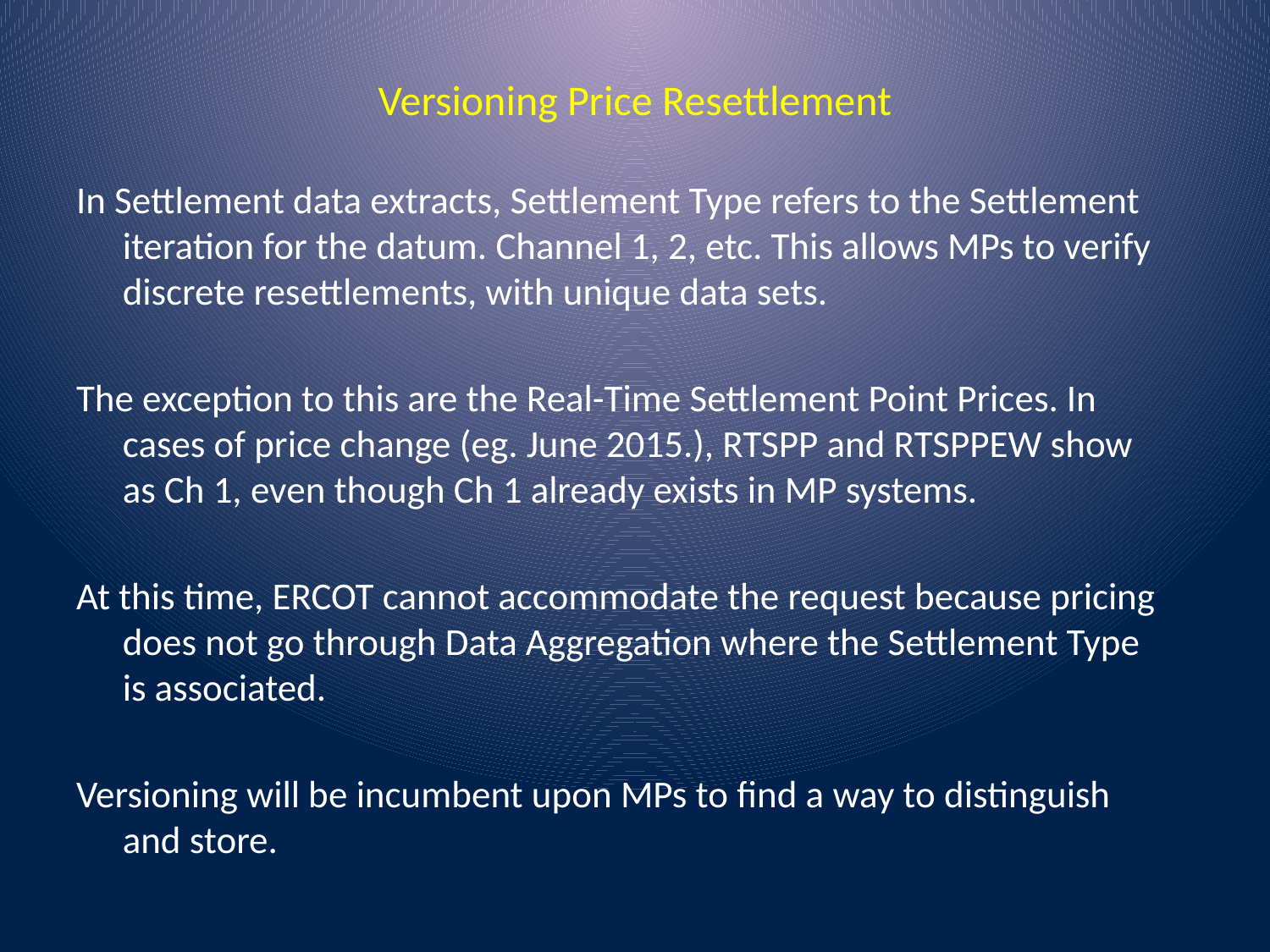

# Versioning Price Resettlement
In Settlement data extracts, Settlement Type refers to the Settlement iteration for the datum. Channel 1, 2, etc. This allows MPs to verify discrete resettlements, with unique data sets.

The exception to this are the Real-Time Settlement Point Prices. In cases of price change (eg. June 2015.), RTSPP and RTSPPEW show as Ch 1, even though Ch 1 already exists in MP systems.

At this time, ERCOT cannot accommodate the request because pricing does not go through Data Aggregation where the Settlement Type is associated.

Versioning will be incumbent upon MPs to find a way to distinguish and store.